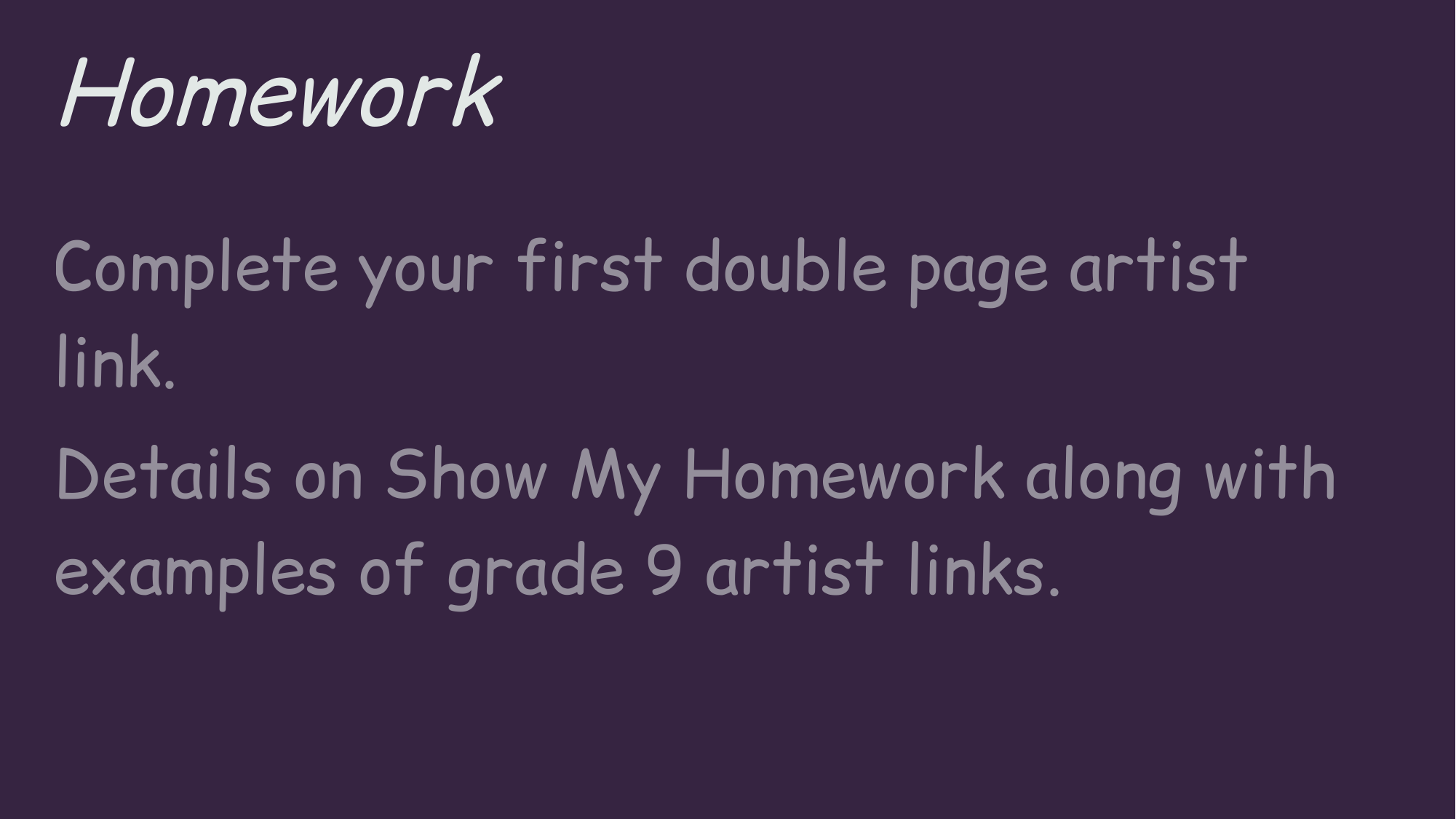

# Homework
Complete your first double page artist link.
Details on Show My Homework along with examples of grade 9 artist links.